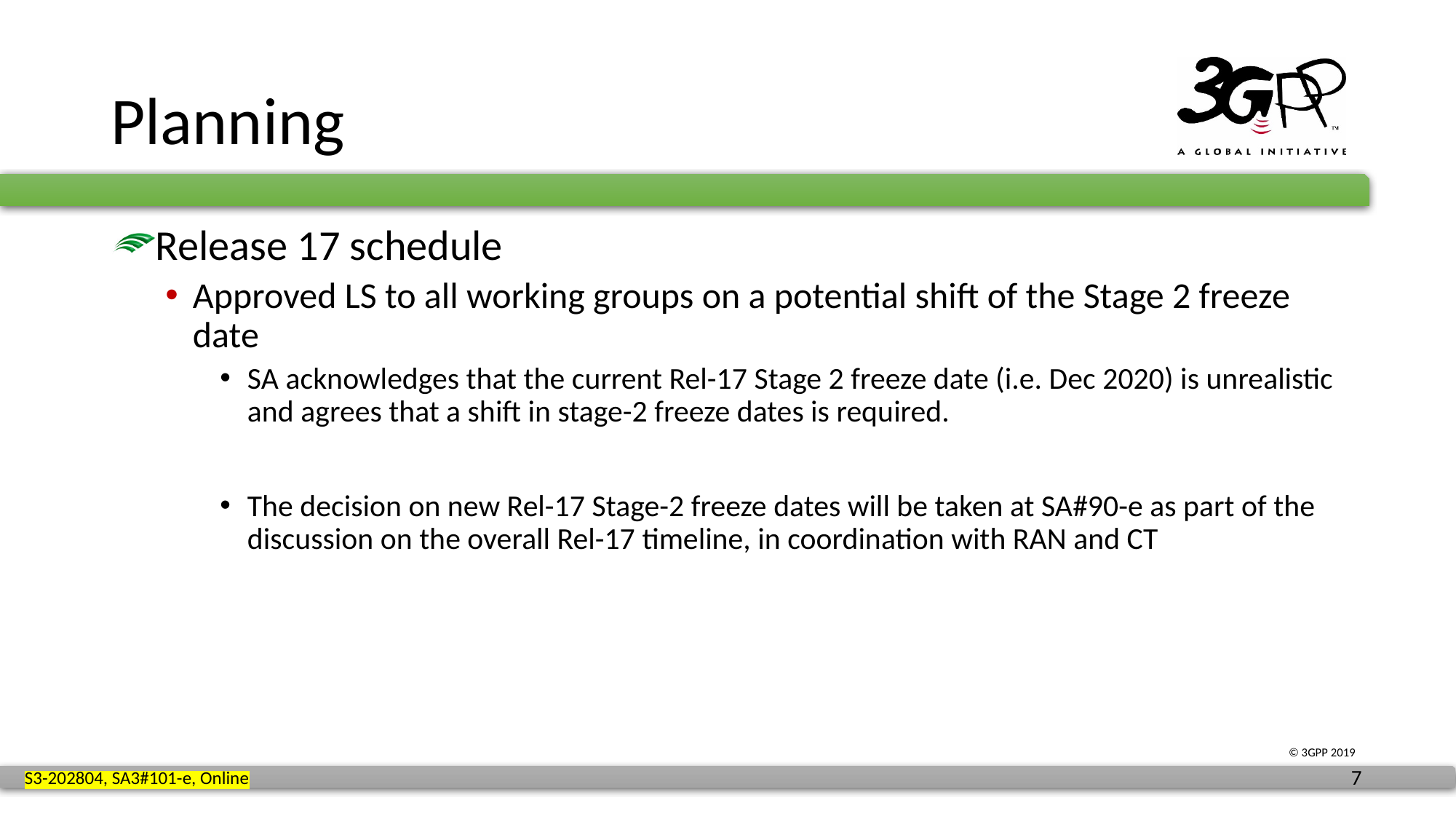

# Planning
Release 17 schedule
Approved LS to all working groups on a potential shift of the Stage 2 freeze date
SA acknowledges that the current Rel-17 Stage 2 freeze date (i.e. Dec 2020) is unrealistic and agrees that a shift in stage-2 freeze dates is required.

The decision on new Rel-17 Stage-2 freeze dates will be taken at SA#90-e as part of the discussion on the overall Rel-17 timeline, in coordination with RAN and CT